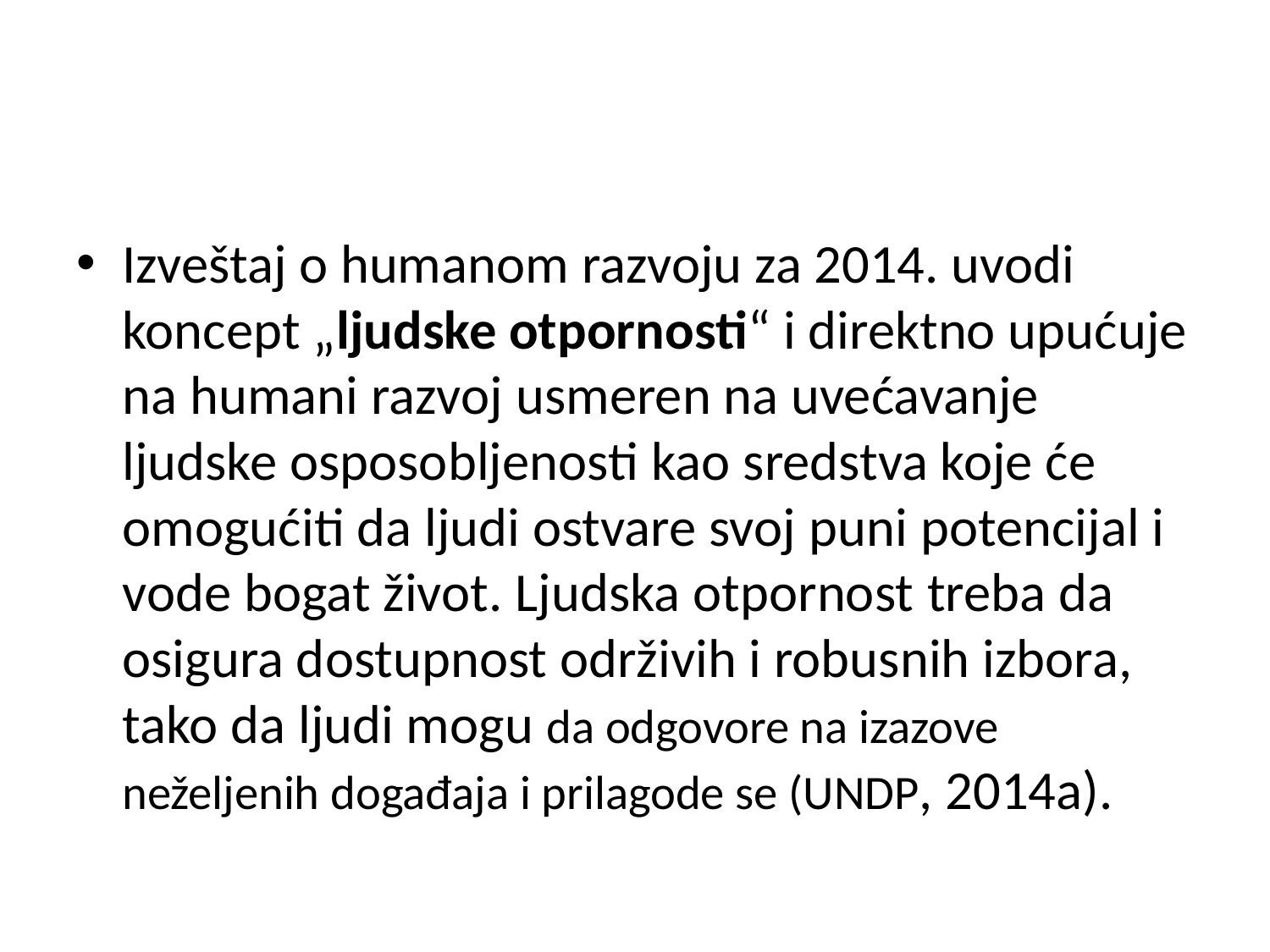

#
Izveštaj o humanom razvoju za 2014. uvodi koncept „ljudske otpornosti“ i direktno upućuje na humani razvoj usmeren na uvećavanje ljudske osposobljenosti kao sredstva koje će omogućiti da ljudi ostvare svoj puni potencijal i vode bogat život. Ljudska otpornost treba da osigura dostupnost održivih i robusnih izbora, tako da ljudi mogu da odgovore na izazove neželjenih događaja i prilagode se (UNDP, 2014a).